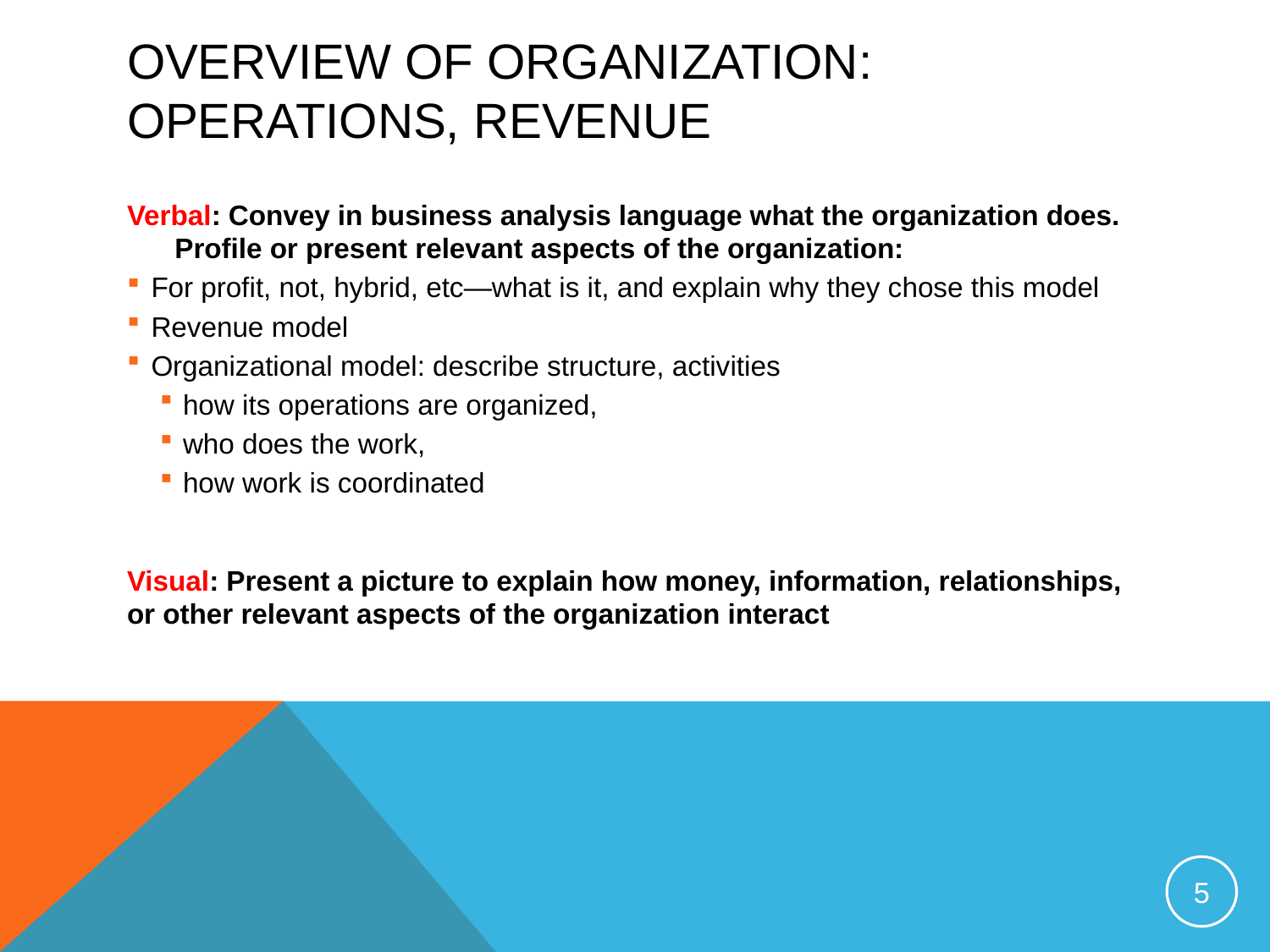

# Overview of organization: operations, revenue
Verbal: Convey in business analysis language what the organization does.
Profile or present relevant aspects of the organization:
For profit, not, hybrid, etc—what is it, and explain why they chose this model
Revenue model
Organizational model: describe structure, activities
how its operations are organized,
who does the work,
how work is coordinated

Visual: Present a picture to explain how money, information, relationships, or other relevant aspects of the organization interact
5